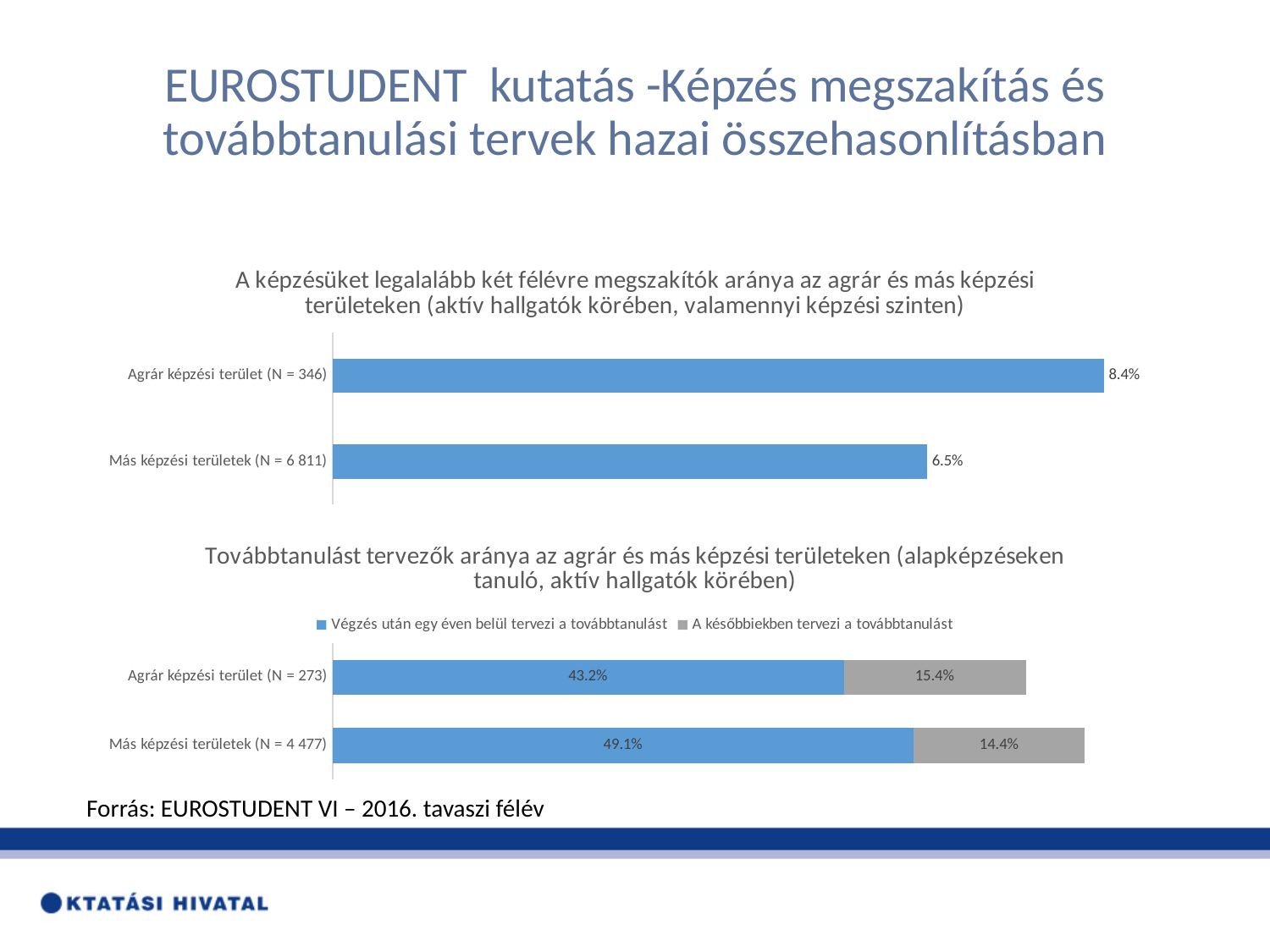

# EUROSTUDENT  kutatás -Képzés megszakítás és továbbtanulási tervek hazai összehasonlításban

### Chart: A képzésüket legalalább két félévre megszakítók aránya az agrár és más képzési területeken (aktív hallgatók körében, valamennyi képzési szinten)

| Category | A képzésüket legalalább két félévre megszakítók aránya az agrár és más képzési területeken (aktív hallgatók körében, valamennyi képzési szinten) |
|---|---|
| Más képzési területek (N = 6 811) | 0.06460138012039351 |
| Agrár képzési terület (N = 346) | 0.08381502890173409 |

### Chart: Továbbtanulást tervezők aránya az agrár és más képzési területeken (alapképzéseken tanuló, aktív hallgatók körében)

| Category | Végzés után egy éven belül tervezi a továbbtanulást | A későbbiekben tervezi a továbbtanulást |
|---|---|---|
| Más képzési területek (N = 4 477) | 0.4914004914004914 | 0.14429305338396248 |
| Agrár képzési terület (N = 273) | 0.43223443223443225 | 0.15384615384615385 |
Forrás: EUROSTUDENT VI – 2016. tavaszi félév